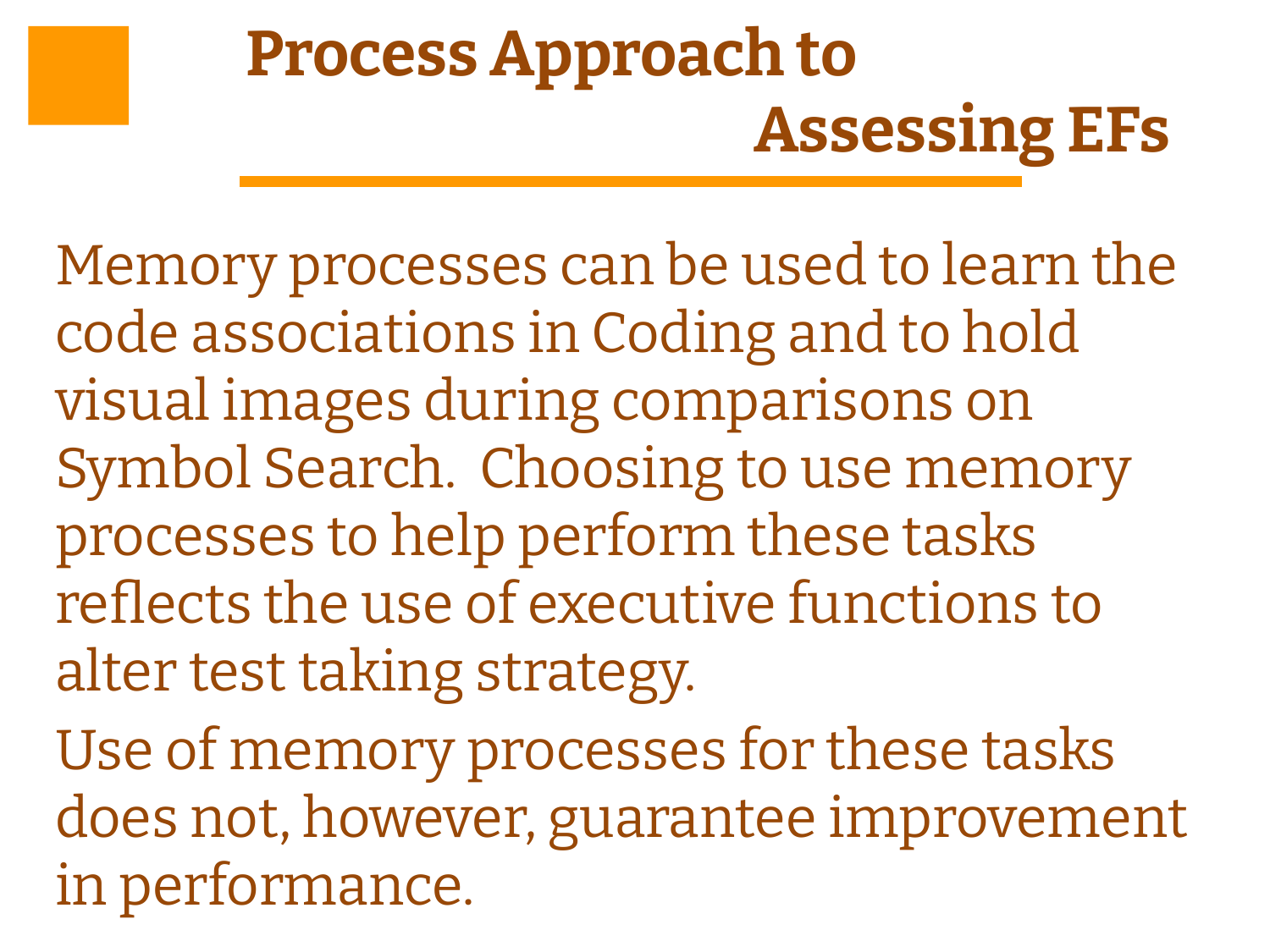

# Process Approach to Assessing EFs
Memory processes can be used to learn the code associations in Coding and to hold visual images during comparisons on Symbol Search.  Choosing to use memory processes to help perform these tasks reflects the use of executive functions to alter test taking strategy.
Use of memory processes for these tasks does not, however, guarantee improvement in performance.